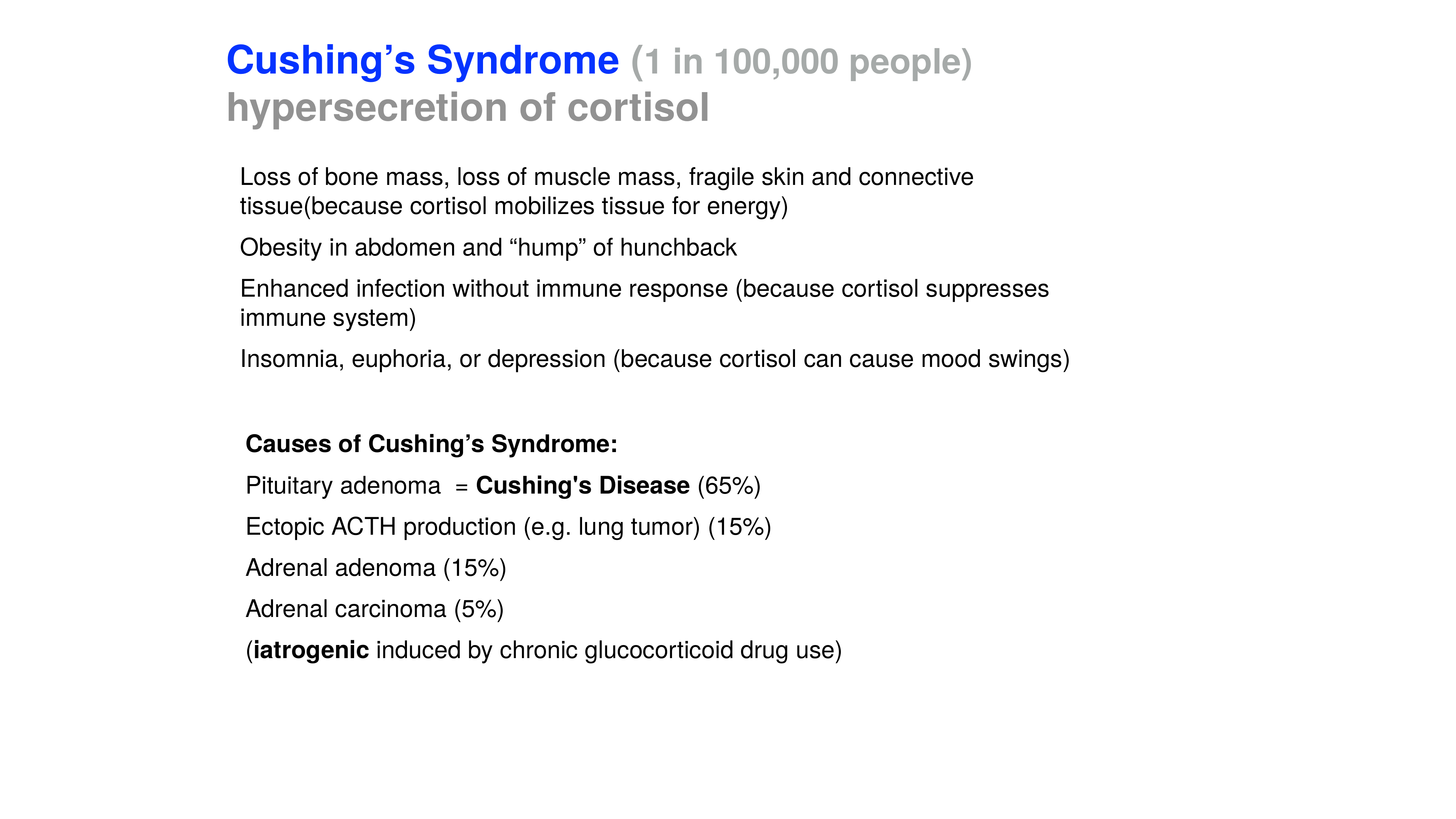

# Cushing’s Syndrome (1 in 100,000 people) hypersecretion of cortisol
Loss of bone mass, loss of muscle mass, fragile skin and connective tissue(because cortisol mobilizes tissue for energy)
Obesity in abdomen and “hump” of hunchback
Enhanced infection without immune response (because cortisol suppresses immune system)
Insomnia, euphoria, or depression (because cortisol can cause mood swings)
Causes of Cushing’s Syndrome:
Pituitary adenoma  = Cushing's Disease (65%)
Ectopic ACTH production (e.g. lung tumor) (15%)
Adrenal adenoma (15%)
Adrenal carcinoma (5%)
(iatrogenic induced by chronic glucocorticoid drug use)